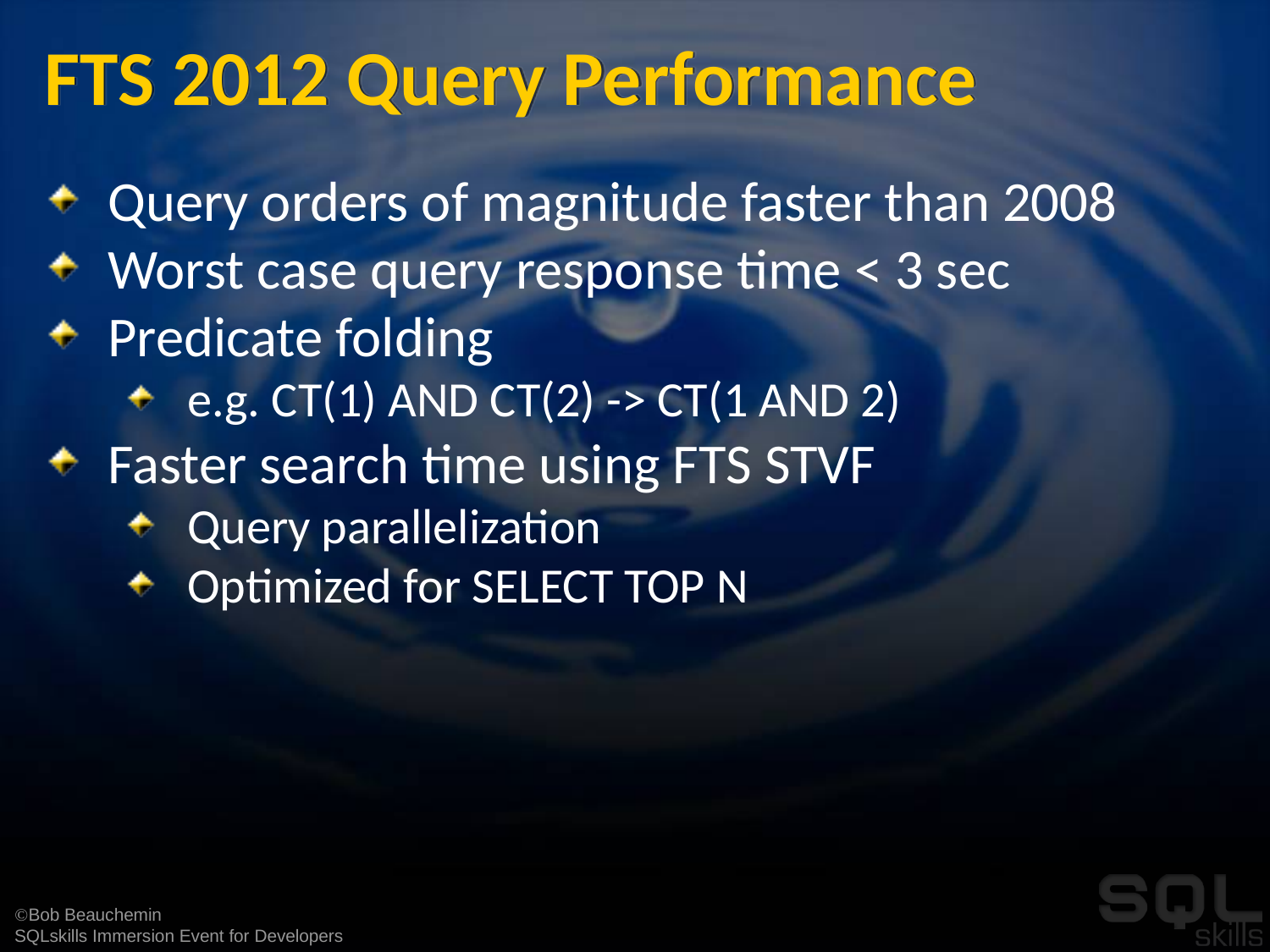

# FTS 2012 Query Performance
Query orders of magnitude faster than 2008
Worst case query response time < 3 sec
Predicate folding
e.g. CT(1) AND CT(2) -> CT(1 AND 2)
Faster search time using FTS STVF
Query parallelization
Optimized for SELECT TOP N